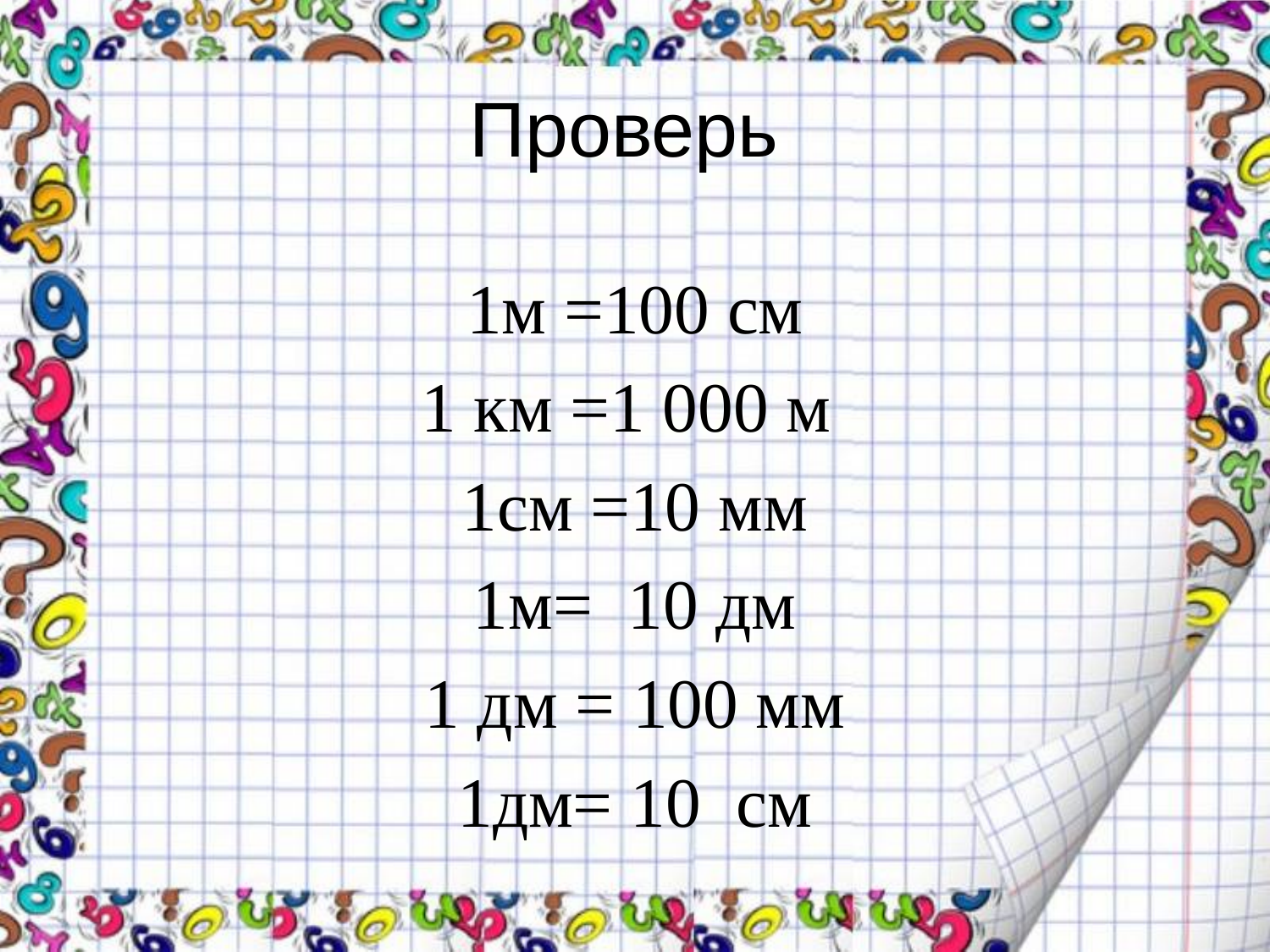

# Проверь
1м =100 см
1 км =1 000 м
1см =10 мм
1м=  10 дм
1 дм = 100 мм
1дм= 10  см